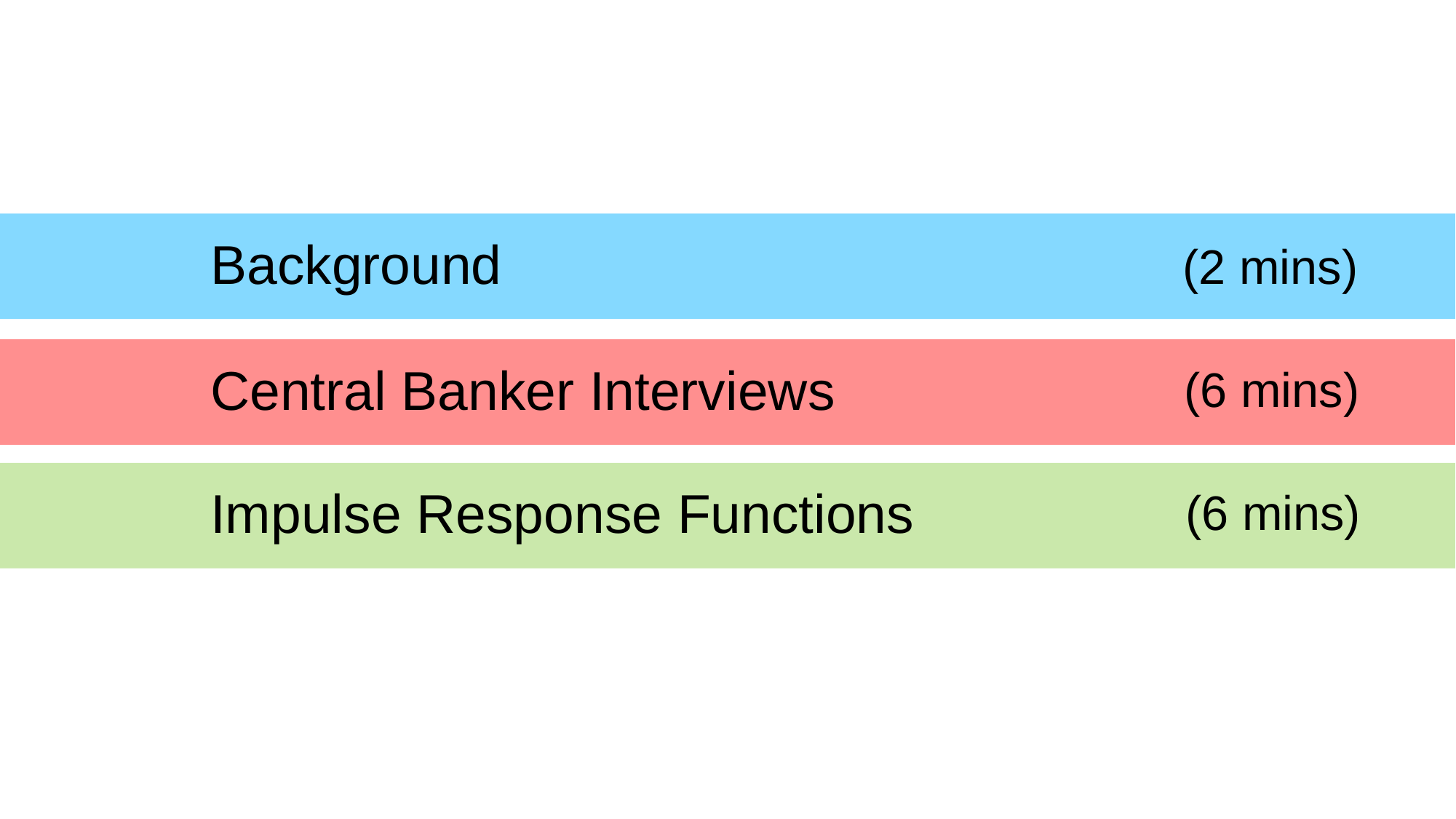

Background

(2 mins)

Central Banker Interviews

(6 mins)

Impulse Response Functions

(6 mins)